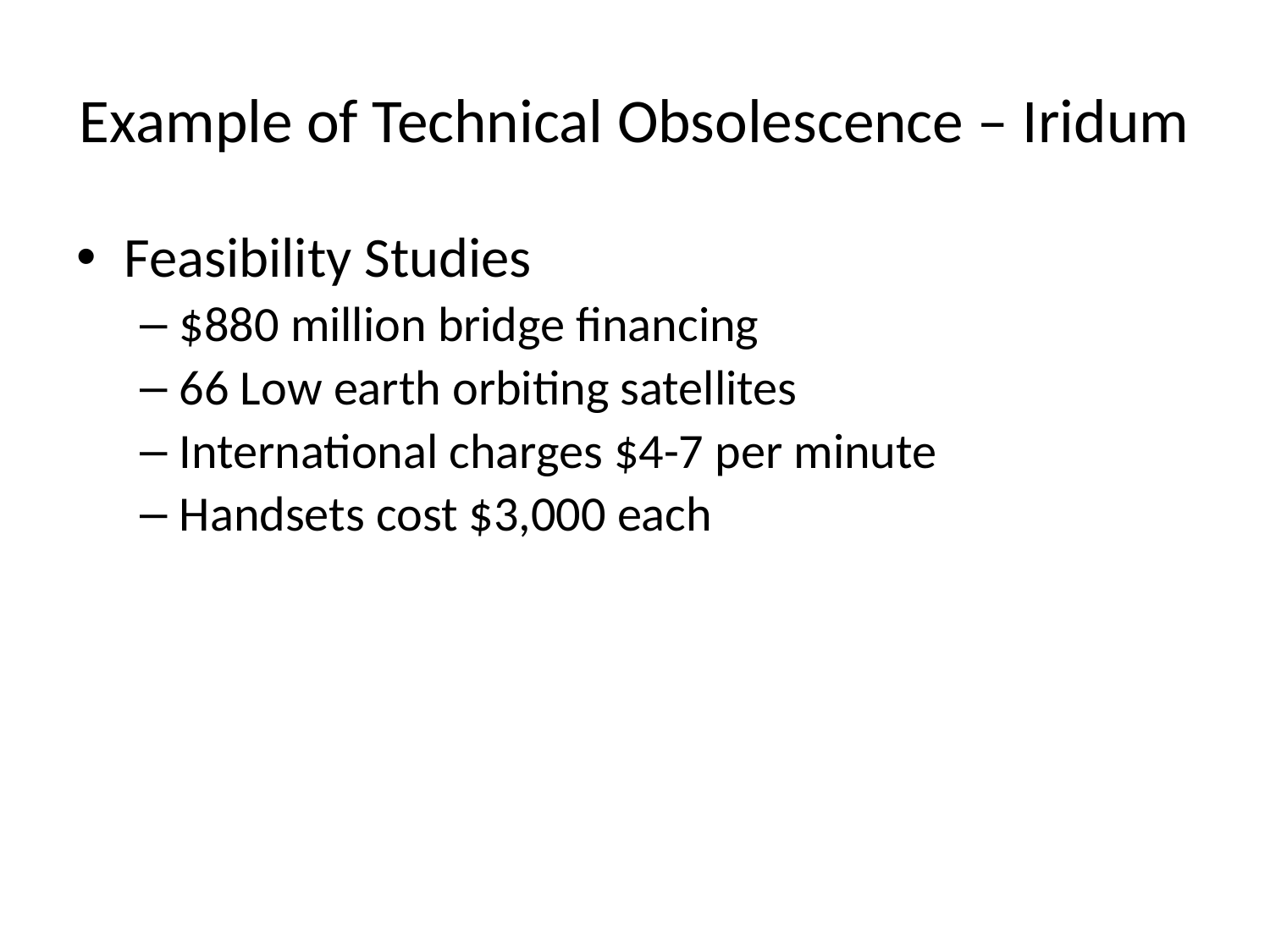

Example of Technical Obsolescence – Iridum
Feasibility Studies
$880 million bridge financing
66 Low earth orbiting satellites
International charges $4-7 per minute
Handsets cost $3,000 each